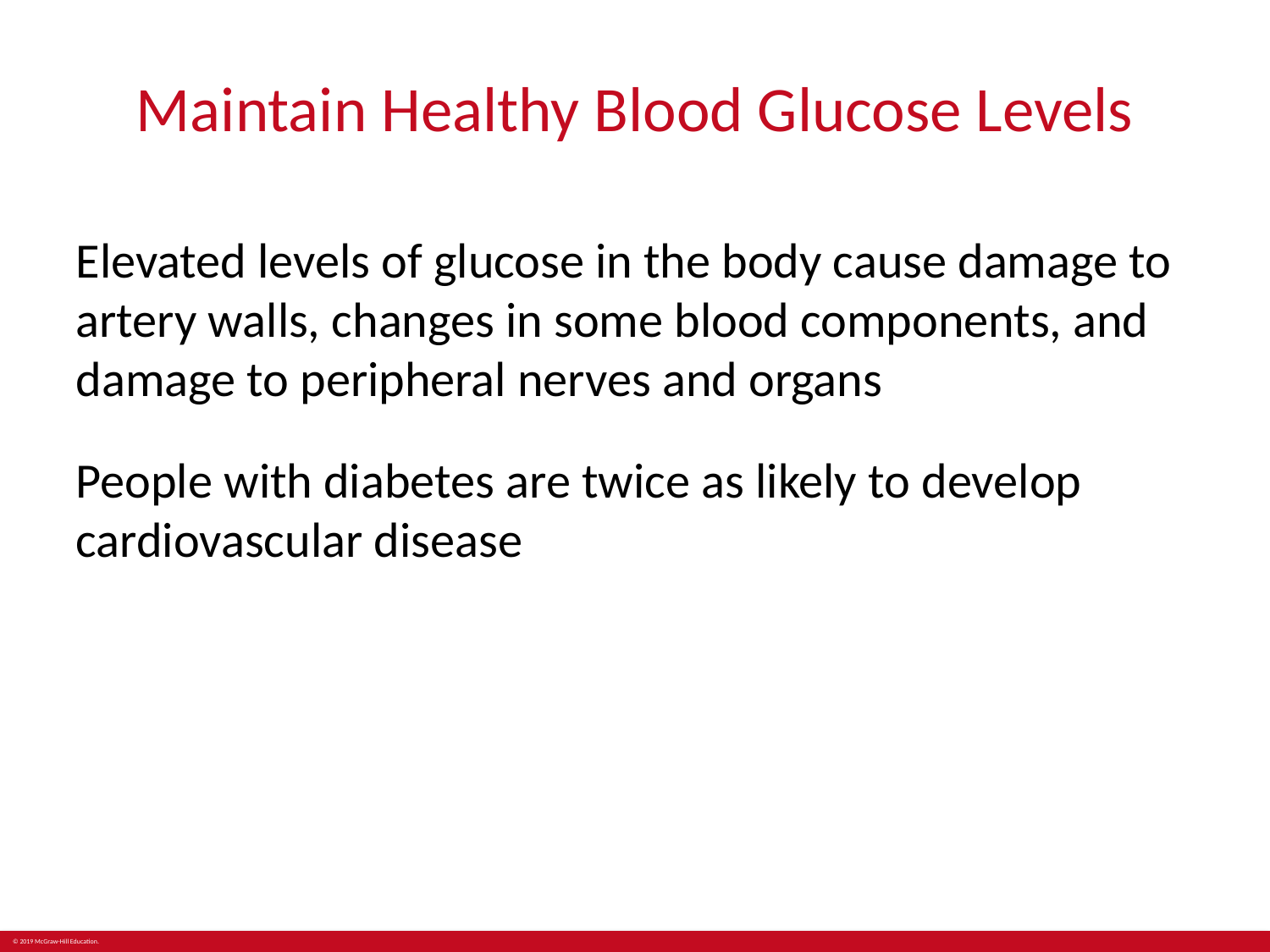

# Maintain Healthy Blood Glucose Levels
Elevated levels of glucose in the body cause damage to artery walls, changes in some blood components, and damage to peripheral nerves and organs
People with diabetes are twice as likely to develop cardiovascular disease